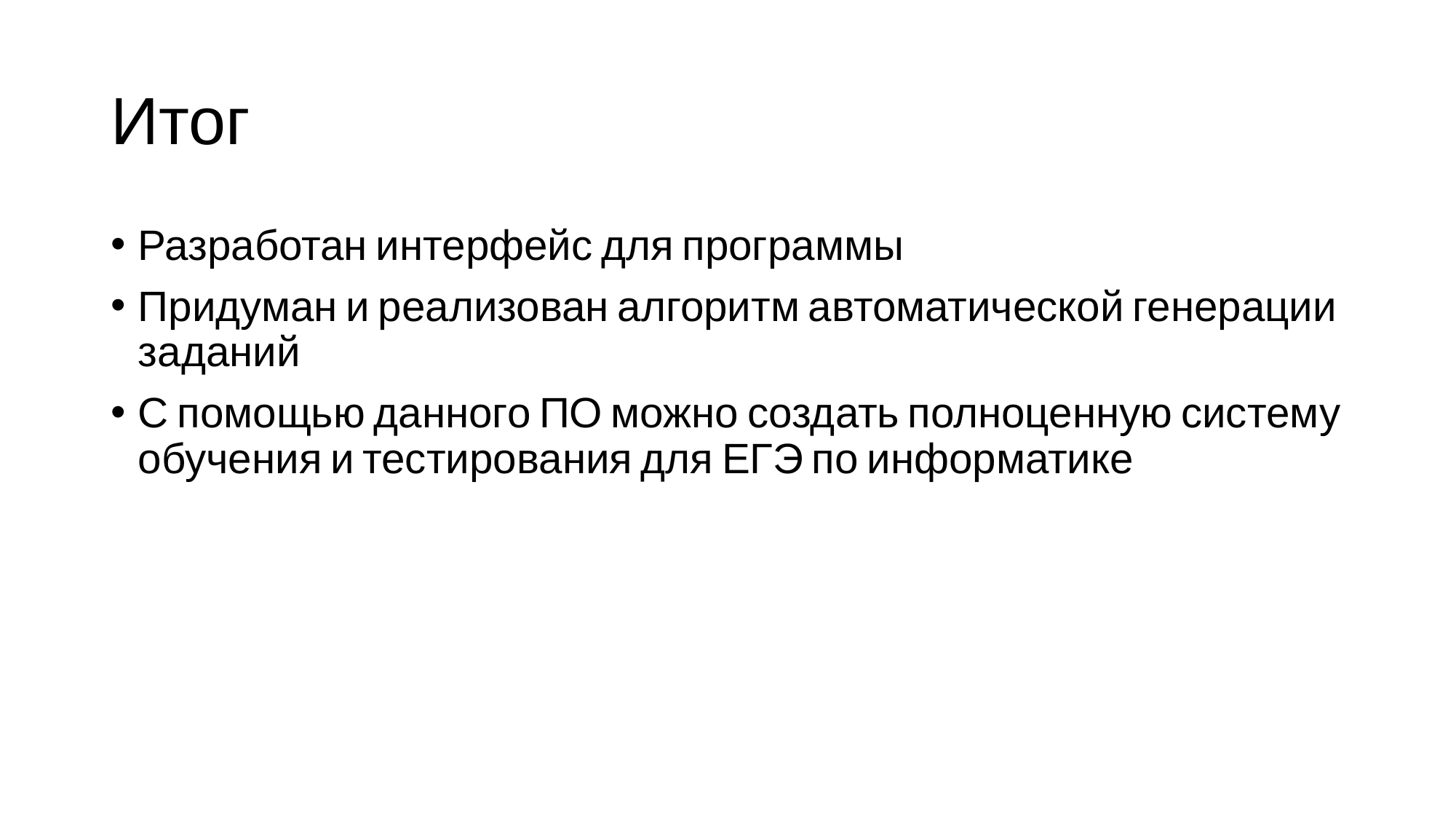

# Итог
Разработан интерфейс для программы
Придуман и реализован алгоритм автоматической генерации заданий
С помощью данного ПО можно создать полноценную систему обучения и тестирования для ЕГЭ по информатике